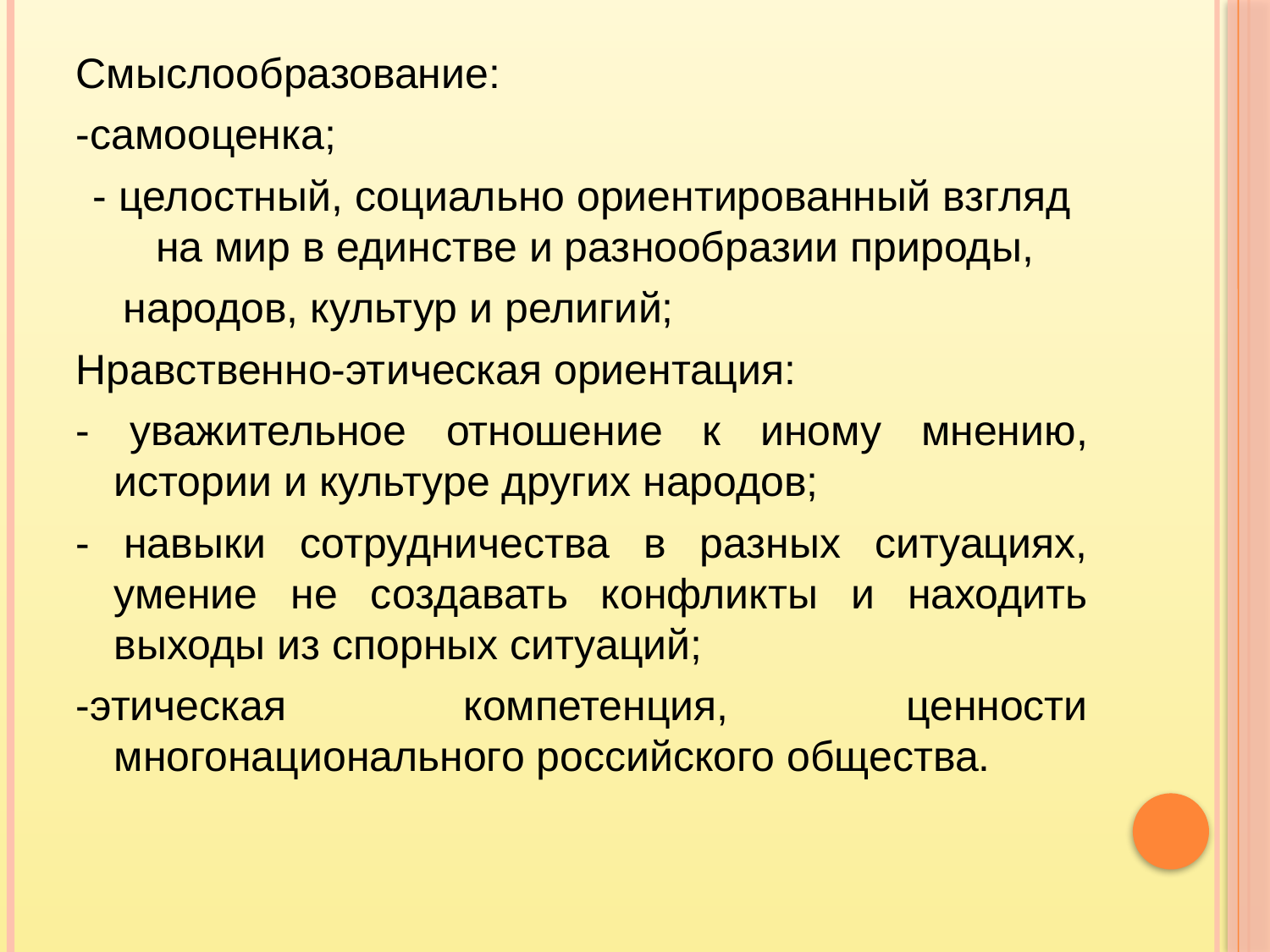

#
Смыслообразование:
-самооценка;
- целостный, социально ориентированный взгляд на мир в единстве и разнообразии природы,
    народов, культур и религий;
Нравственно-этическая ориентация:
- уважительное отношение к иному мнению, истории и культуре других народов;
- навыки сотрудничества в разных ситуациях, умение не создавать конфликты и находить выходы из спорных ситуаций;
-этическая компетенция, ценности многонационального российского общества.